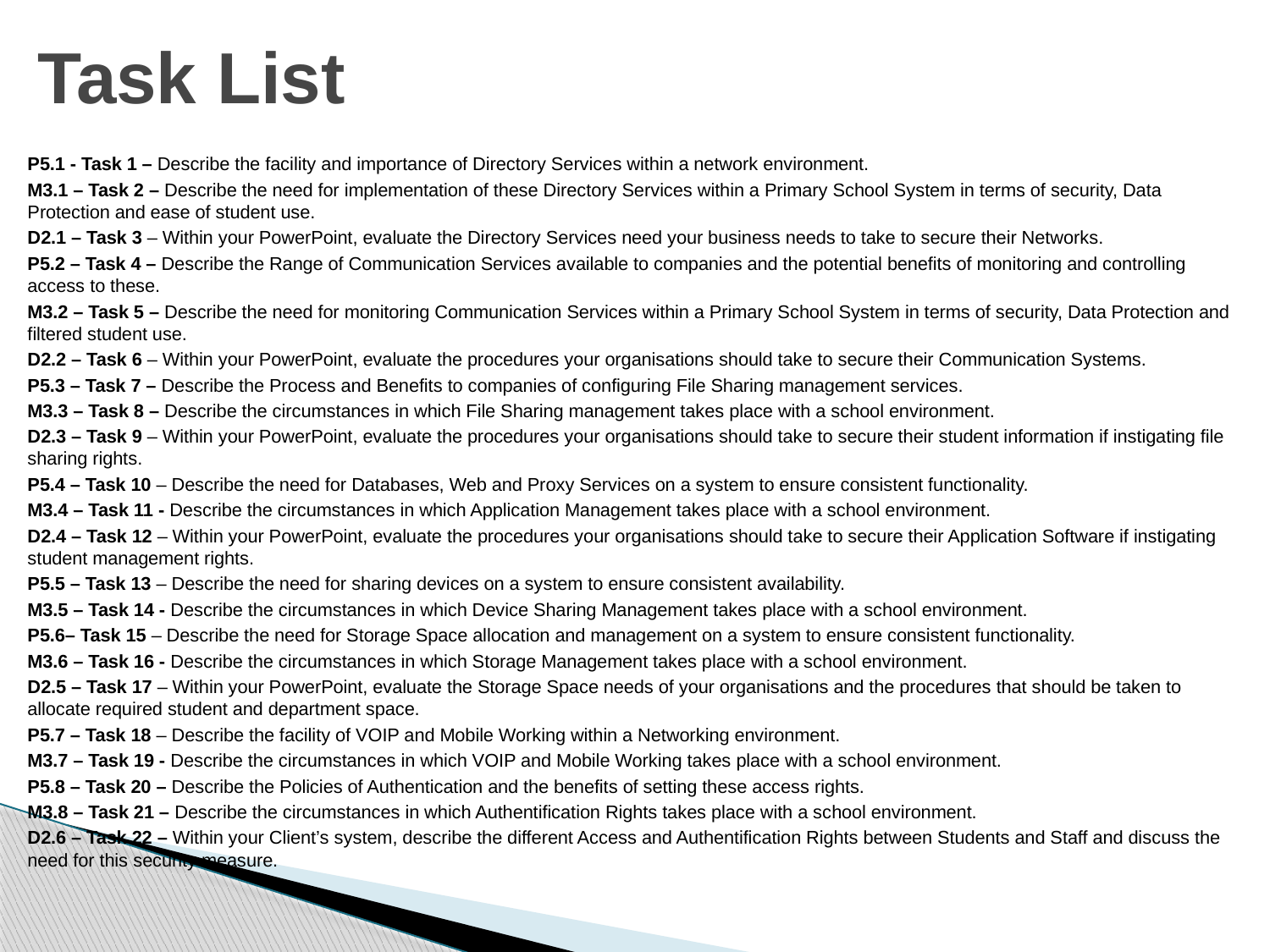

# Task List
P5.1 - Task 1 – Describe the facility and importance of Directory Services within a network environment.
M3.1 – Task 2 – Describe the need for implementation of these Directory Services within a Primary School System in terms of security, Data Protection and ease of student use.
D2.1 – Task 3 – Within your PowerPoint, evaluate the Directory Services need your business needs to take to secure their Networks.
P5.2 – Task 4 – Describe the Range of Communication Services available to companies and the potential benefits of monitoring and controlling access to these.
M3.2 – Task 5 – Describe the need for monitoring Communication Services within a Primary School System in terms of security, Data Protection and filtered student use.
D2.2 – Task 6 – Within your PowerPoint, evaluate the procedures your organisations should take to secure their Communication Systems.
P5.3 – Task 7 – Describe the Process and Benefits to companies of configuring File Sharing management services.
M3.3 – Task 8 – Describe the circumstances in which File Sharing management takes place with a school environment.
D2.3 – Task 9 – Within your PowerPoint, evaluate the procedures your organisations should take to secure their student information if instigating file sharing rights.
P5.4 – Task 10 – Describe the need for Databases, Web and Proxy Services on a system to ensure consistent functionality.
M3.4 – Task 11 - Describe the circumstances in which Application Management takes place with a school environment.
D2.4 – Task 12 – Within your PowerPoint, evaluate the procedures your organisations should take to secure their Application Software if instigating student management rights.
P5.5 – Task 13 – Describe the need for sharing devices on a system to ensure consistent availability.
M3.5 – Task 14 - Describe the circumstances in which Device Sharing Management takes place with a school environment.
P5.6– Task 15 – Describe the need for Storage Space allocation and management on a system to ensure consistent functionality.
M3.6 – Task 16 - Describe the circumstances in which Storage Management takes place with a school environment.
D2.5 – Task 17 – Within your PowerPoint, evaluate the Storage Space needs of your organisations and the procedures that should be taken to allocate required student and department space.
P5.7 – Task 18 – Describe the facility of VOIP and Mobile Working within a Networking environment.
M3.7 – Task 19 - Describe the circumstances in which VOIP and Mobile Working takes place with a school environment.
P5.8 – Task 20 – Describe the Policies of Authentication and the benefits of setting these access rights.
M3.8 – Task 21 – Describe the circumstances in which Authentification Rights takes place with a school environment.
D2.6 – Task 22 – Within your Client’s system, describe the different Access and Authentification Rights between Students and Staff and discuss the need for this security measure.